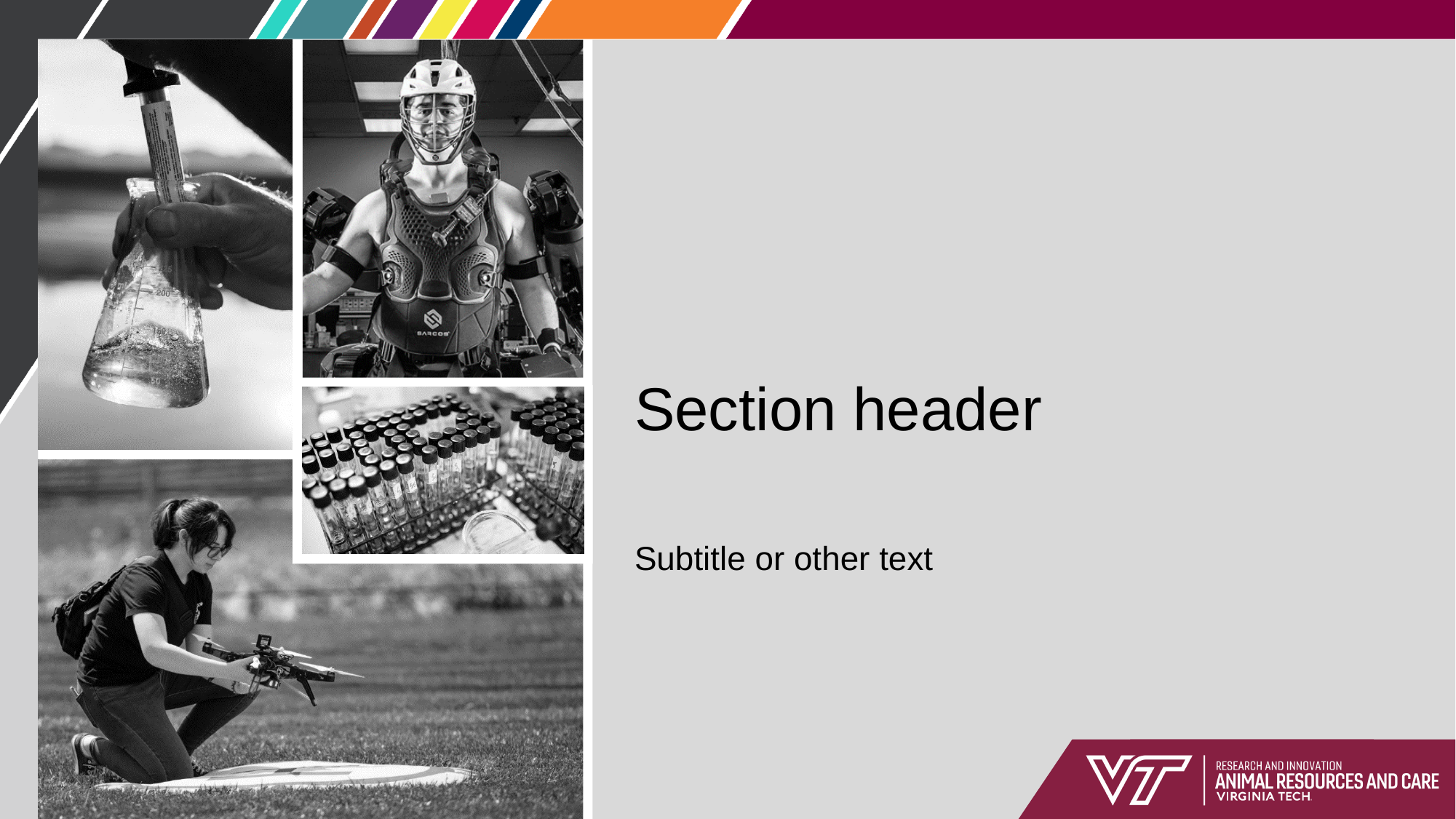

# Section header
Subtitle or other text